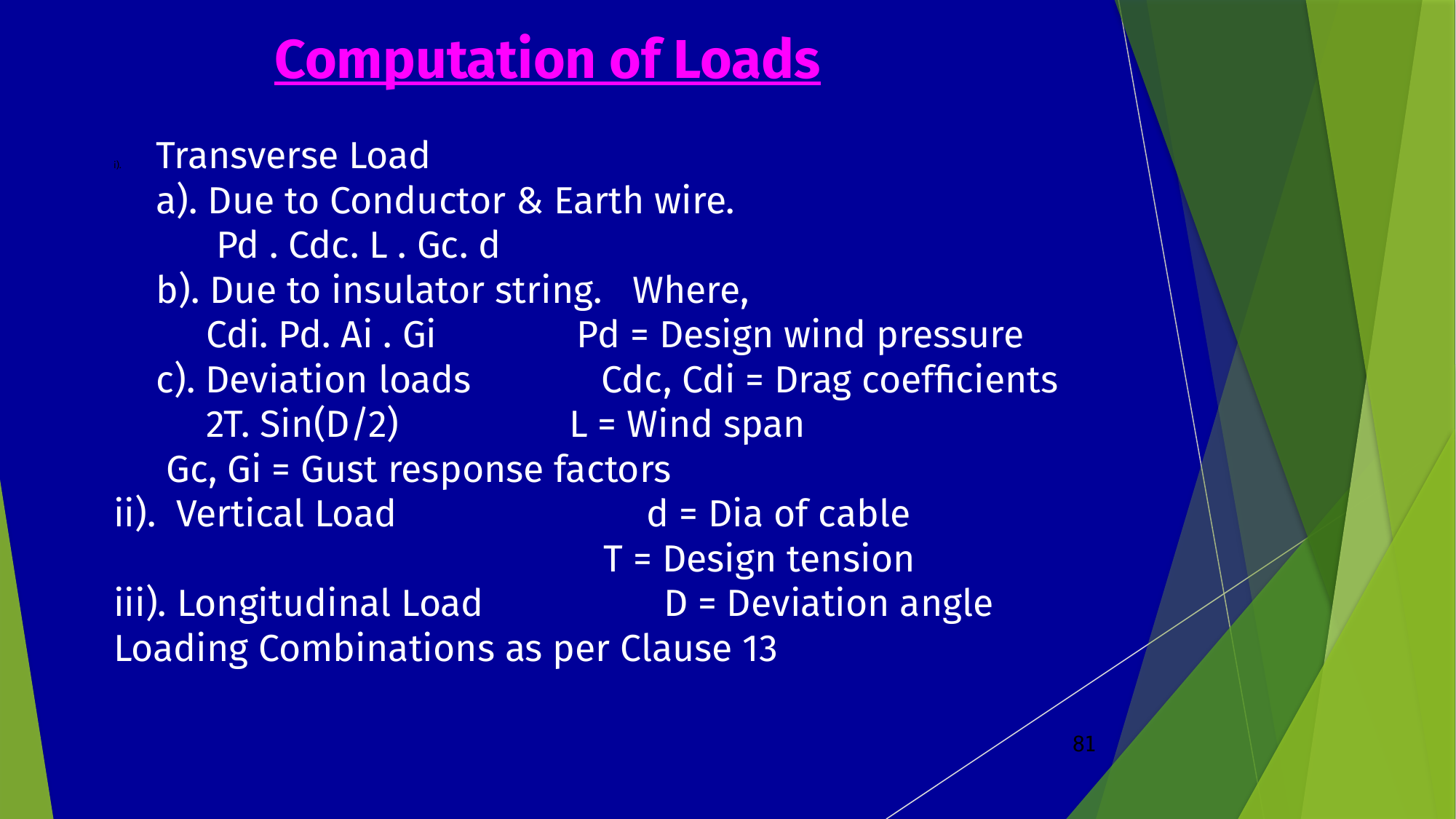

# Computation of Loads
i).	Transverse Load
		a). Due to Conductor & Earth wire.
		      Pd . Cdc. L . Gc. d
		b). Due to insulator string.   Where,
		     Cdi. Pd. Ai . Gi              Pd = Design wind pressure
		c). Deviation loads             Cdc, Cdi = Drag coefficients
		     2T. Sin(D/2)                 L = Wind span
						 Gc, Gi = Gust response factors
ii).  Vertical Load                         d = Dia of cable
                                                 T = Design tension
iii). Longitudinal Load                  D = Deviation angle
Loading Combinations as per Clause 13

81